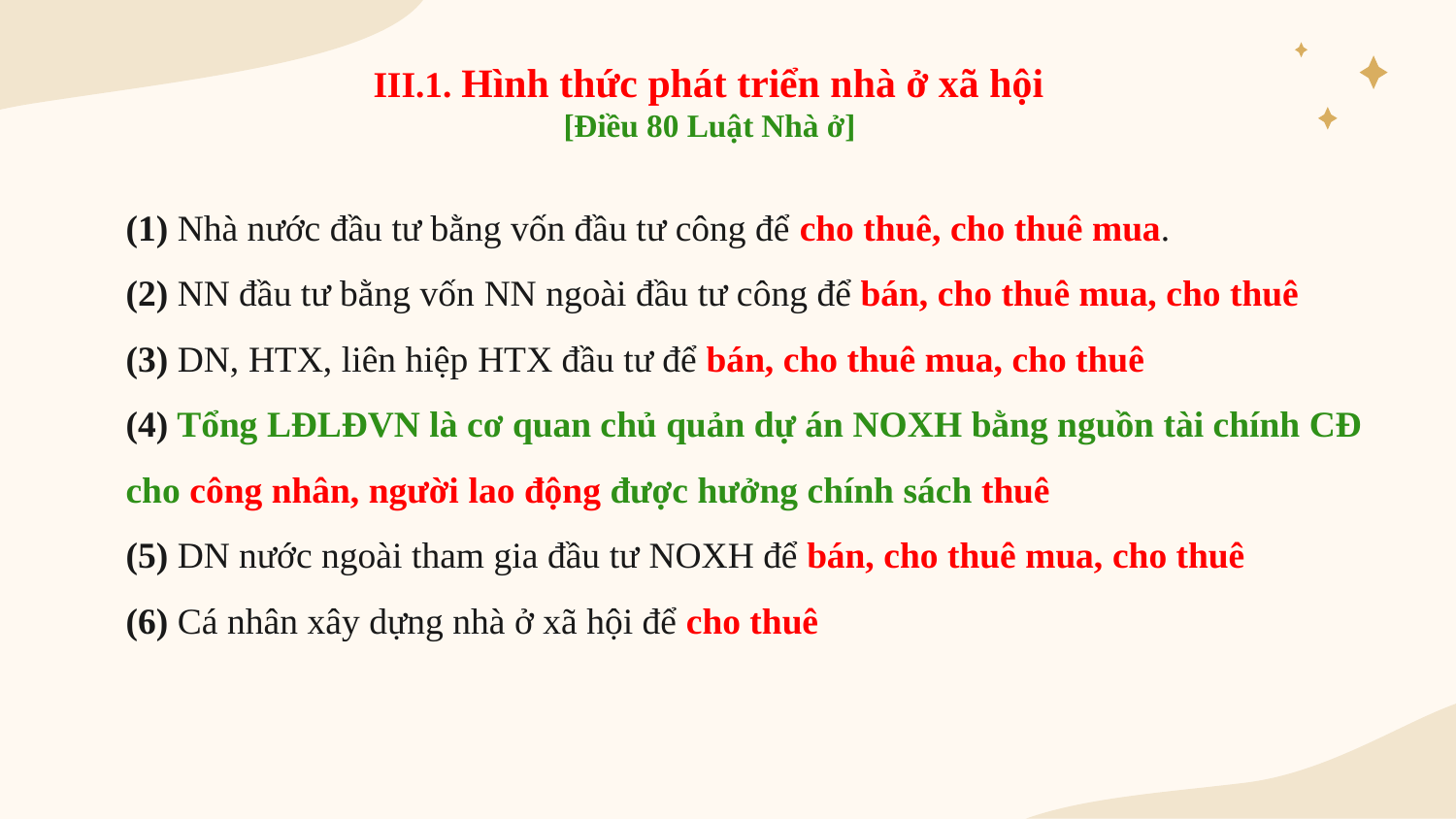

III.1. Hình thức phát triển nhà ở xã hội
[Điều 80 Luật Nhà ở]

# (1) Nhà nước đầu tư bằng vốn đầu tư công để cho thuê, cho thuê mua. (2) NN đầu tư bằng vốn NN ngoài đầu tư công để bán, cho thuê mua, cho thuê (3) DN, HTX, liên hiệp HTX đầu tư để bán, cho thuê mua, cho thuê (4) Tổng LĐLĐVN là cơ quan chủ quản dự án NOXH bằng nguồn tài chính CĐ cho công nhân, người lao động được hưởng chính sách thuê (5) DN nước ngoài tham gia đầu tư NOXH để bán, cho thuê mua, cho thuê (6) Cá nhân xây dựng nhà ở xã hội để cho thuê